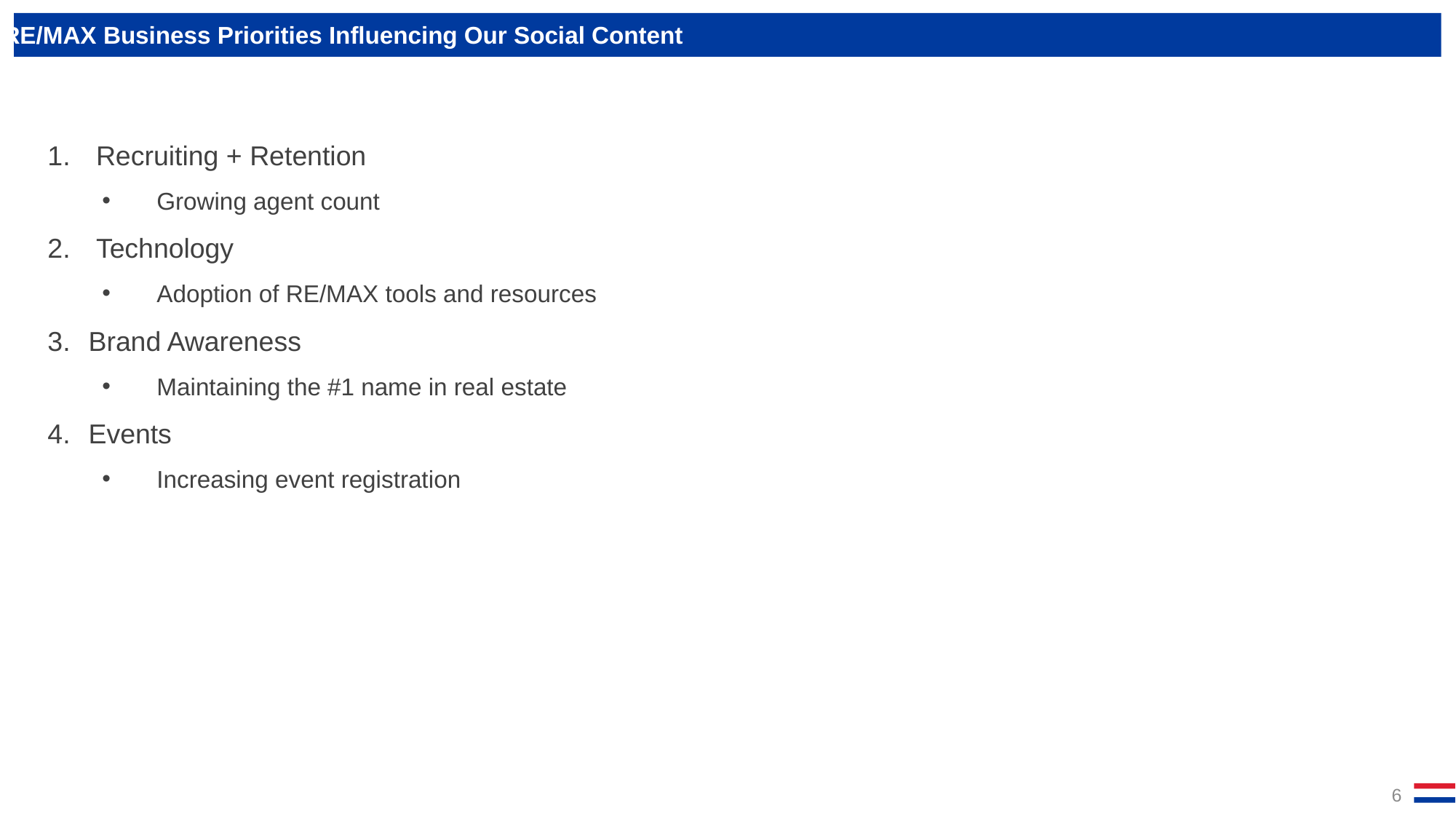

RE/MAX Business Priorities Influencing Our Social Content
 Recruiting + Retention
Growing agent count
 Technology
Adoption of RE/MAX tools and resources
Brand Awareness
Maintaining the #1 name in real estate
Events
Increasing event registration
6